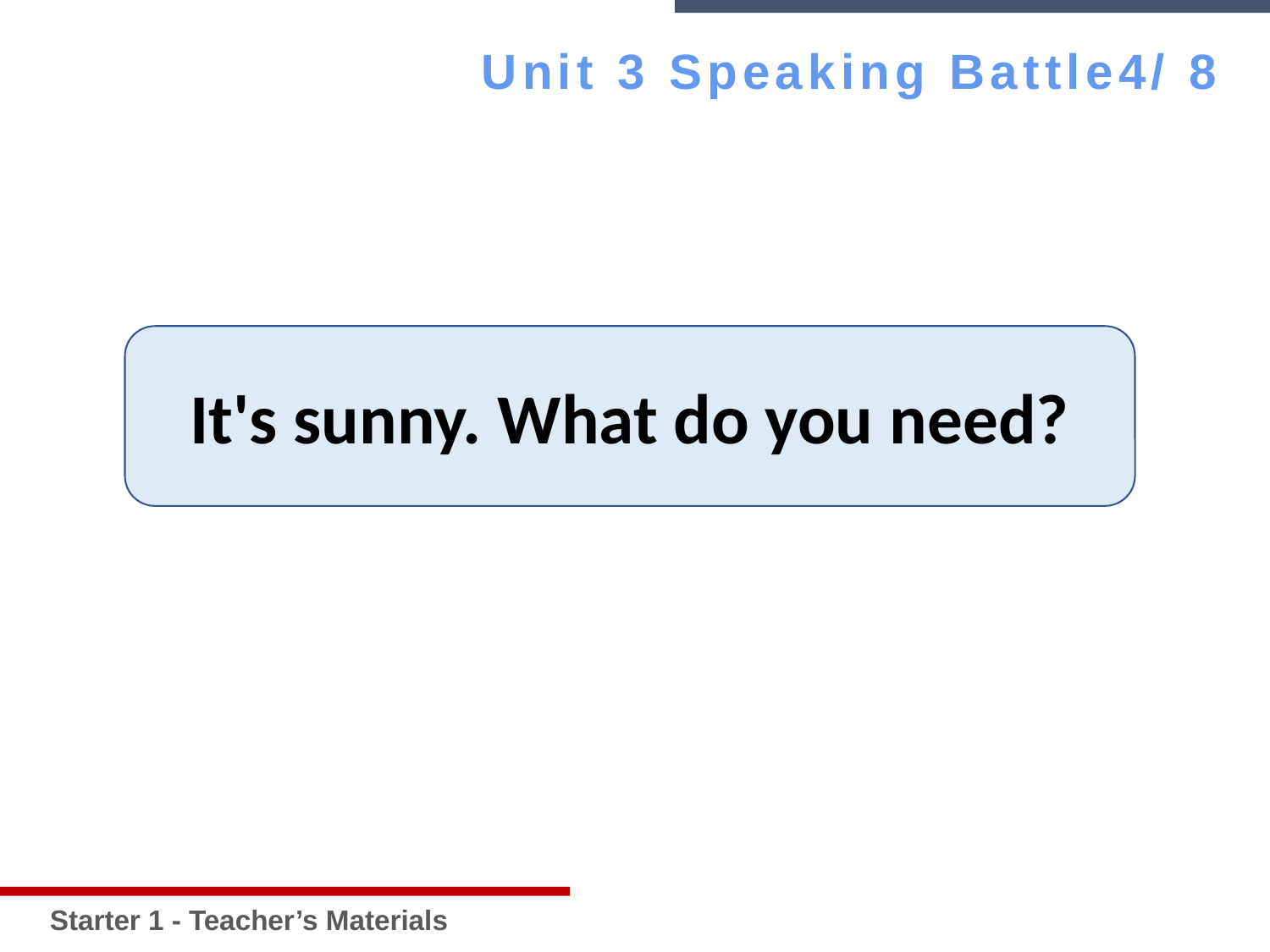

Starter 1 - Teacher’s Materials
Unit 3 Speaking Battle4/ 8
It's sunny. What do you need?